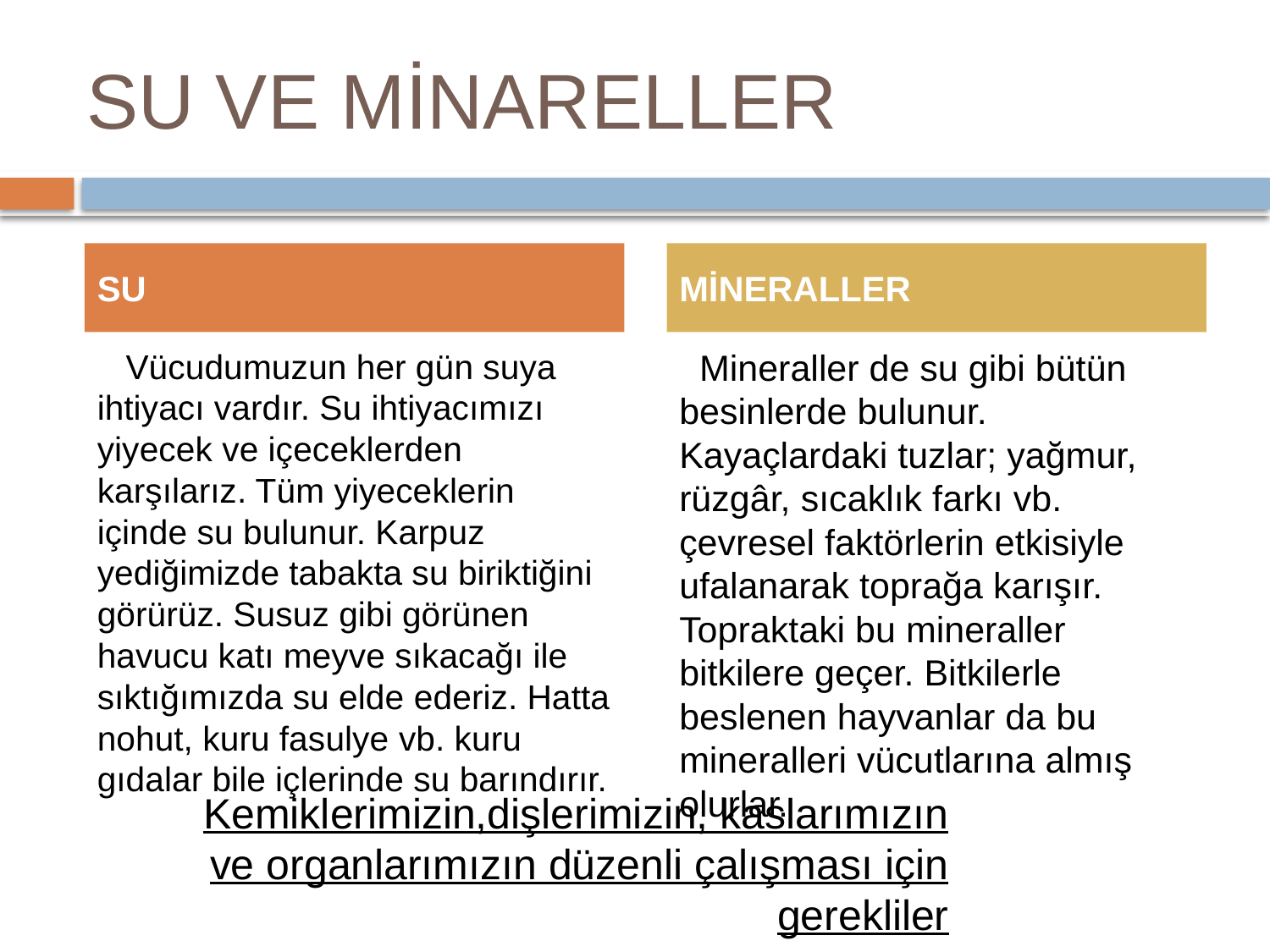

# SU VE MİNARELLER
SU
MİNERALLER
   Vücudumuzun her gün suya ihtiyacı vardır. Su ihtiyacımızı yiyecek ve içeceklerden karşılarız. Tüm yiyeceklerin içinde su bulunur. Karpuz yediğimizde tabakta su biriktiğini görürüz. Susuz gibi görünen havucu katı meyve sıkacağı ile sıktığımızda su elde ederiz. Hatta nohut, kuru fasulye vb. kuru gıdalar bile içlerinde su barındırır.

  Mineraller de su gibi bütün besinlerde bulunur. Kayaçlardaki tuzlar; yağmur, rüzgâr, sıcaklık farkı vb. çevresel faktörlerin etkisiyle ufalanarak toprağa karışır. Topraktaki bu mineraller bitkilere geçer. Bitkilerle beslenen hayvanlar da bu mineralleri vücutlarına almış olurlar.
Kemiklerimizin,dişlerimizin, kaslarımızın ve organlarımızın düzenli çalışması için gerekliler